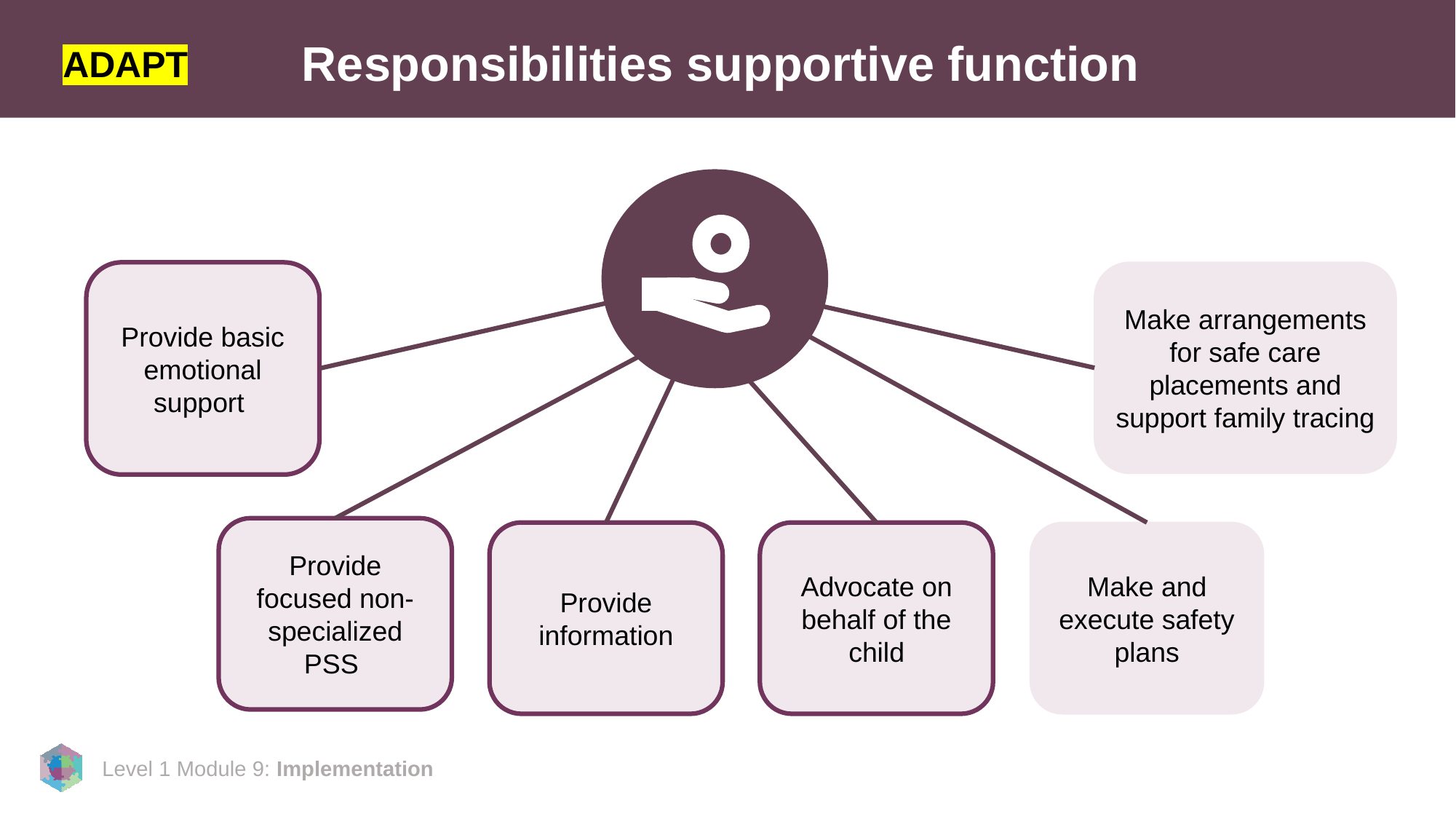

ADAPT
# Responsibilities supportive function

Make arrangements for safe care placements and support family tracing
Provide basic emotional support
Provide focused non-specialized PSS
Provide information
Advocate on behalf of the child
Make and execute safety plans